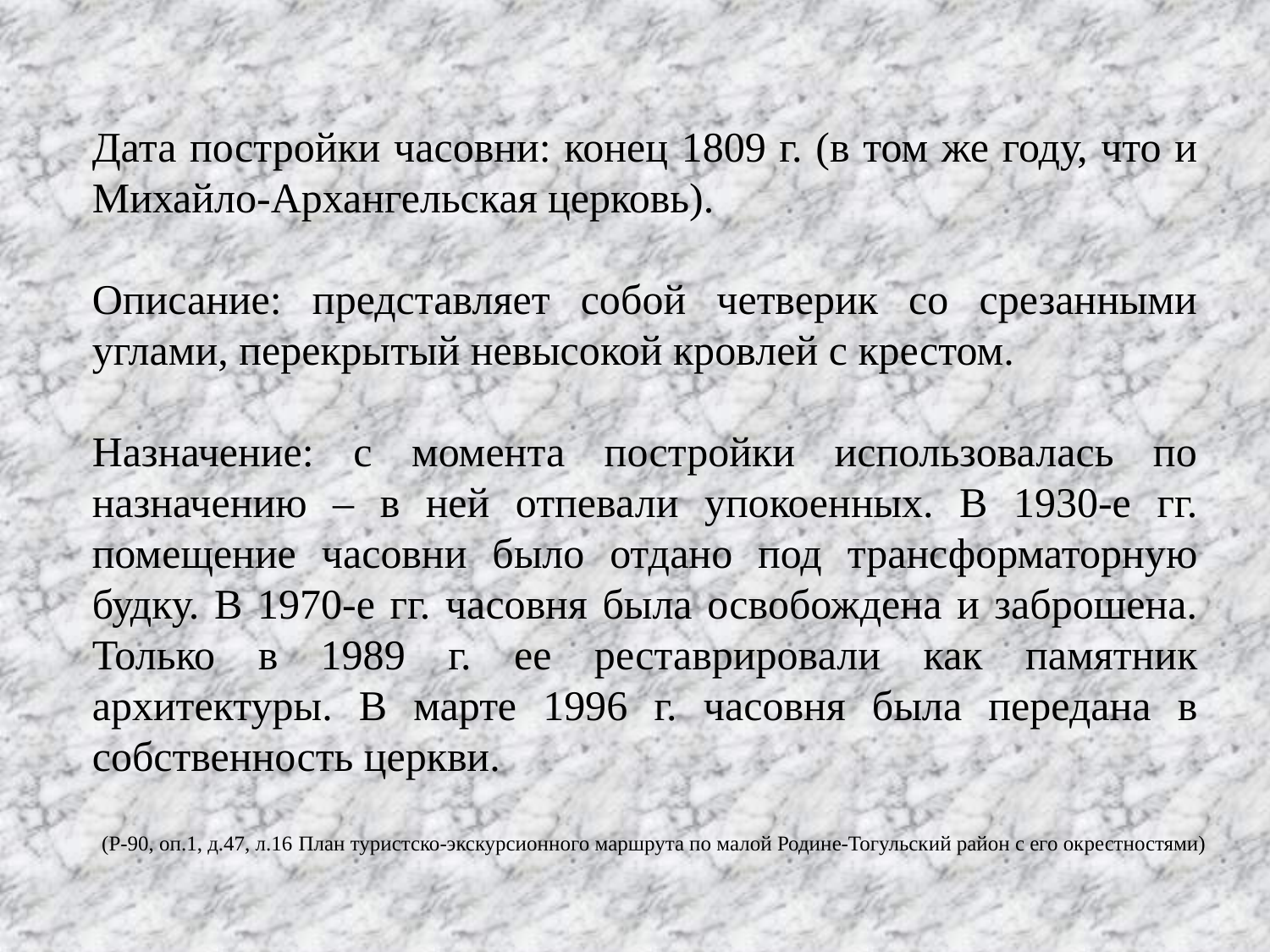

Дата постройки часовни: конец 1809 г. (в том же году, что и Михайло-Архангельская церковь).

Описание: представляет собой четверик со срезанными углами, перекрытый невысокой кровлей с крестом.

Назначение: с момента постройки использовалась по назначению – в ней отпевали упокоенных. В 1930-е гг. помещение часовни было отдано под трансформаторную будку. В 1970-е гг. часовня была освобождена и заброшена. Только в 1989 г. ее реставрировали как памятник архитектуры. В марте 1996 г. часовня была передана в собственность церкви.

(Р-90, оп.1, д.47, л.16 План туристско-экскурсионного маршрута по малой Родине-Тогульский район с его окрестностями)